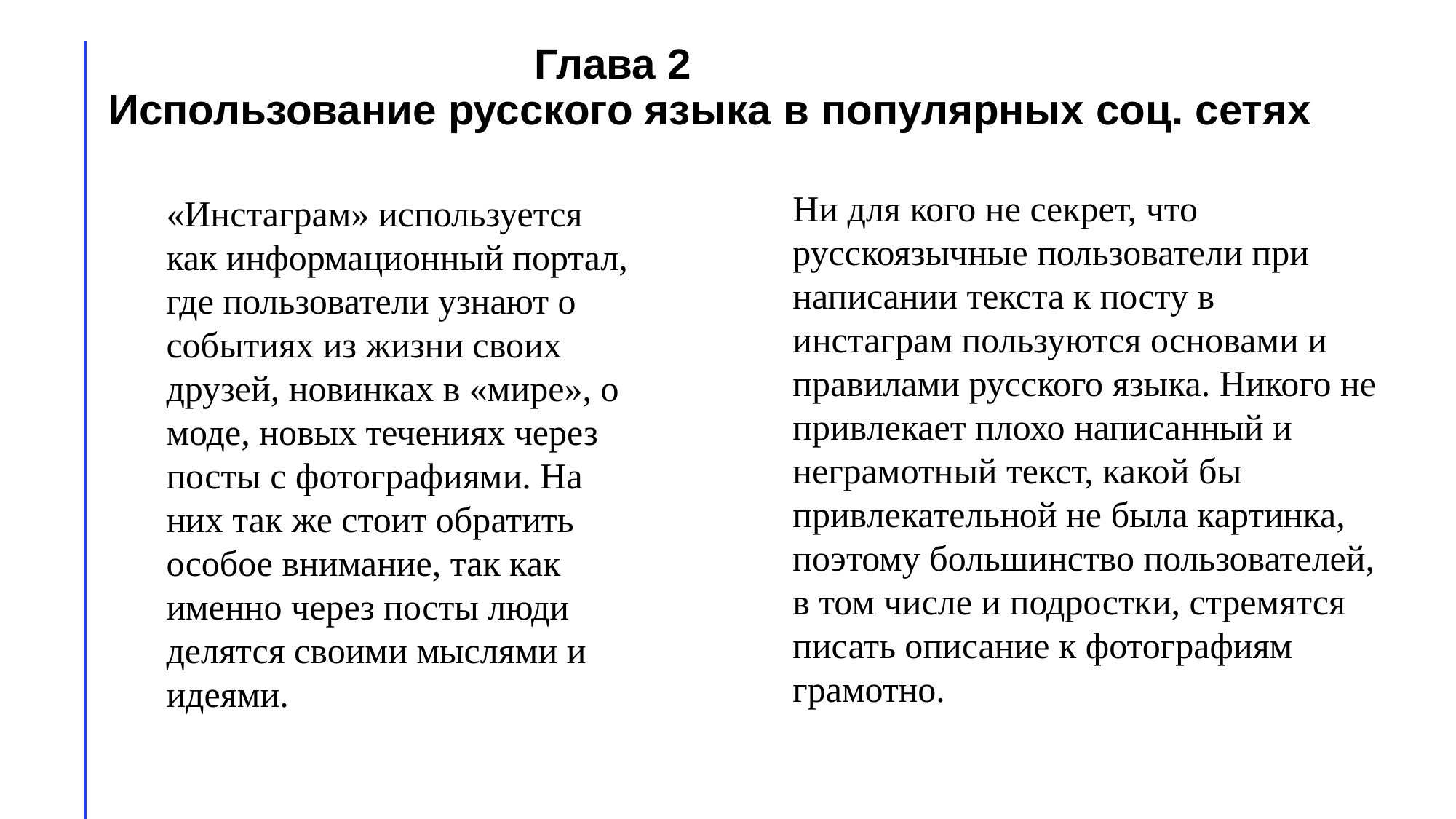

# Глава 2 Использование русского языка в популярных соц. сетях
Ни для кого не секрет, что русскоязычные пользователи при написании текста к посту в инстаграм пользуются основами и правилами русского языка. Никого не привлекает плохо написанный и неграмотный текст, какой бы привлекательной не была картинка, поэтому большинство пользователей, в том числе и подростки, стремятся писать описание к фотографиям грамотно.
«Инстаграм» используется как информационный портал, где пользователи узнают о событиях из жизни своих друзей, новинках в «мире», о моде, новых течениях через посты с фотографиями. На них так же стоит обратить особое внимание, так как именно через посты люди делятся своими мыслями и идеями.